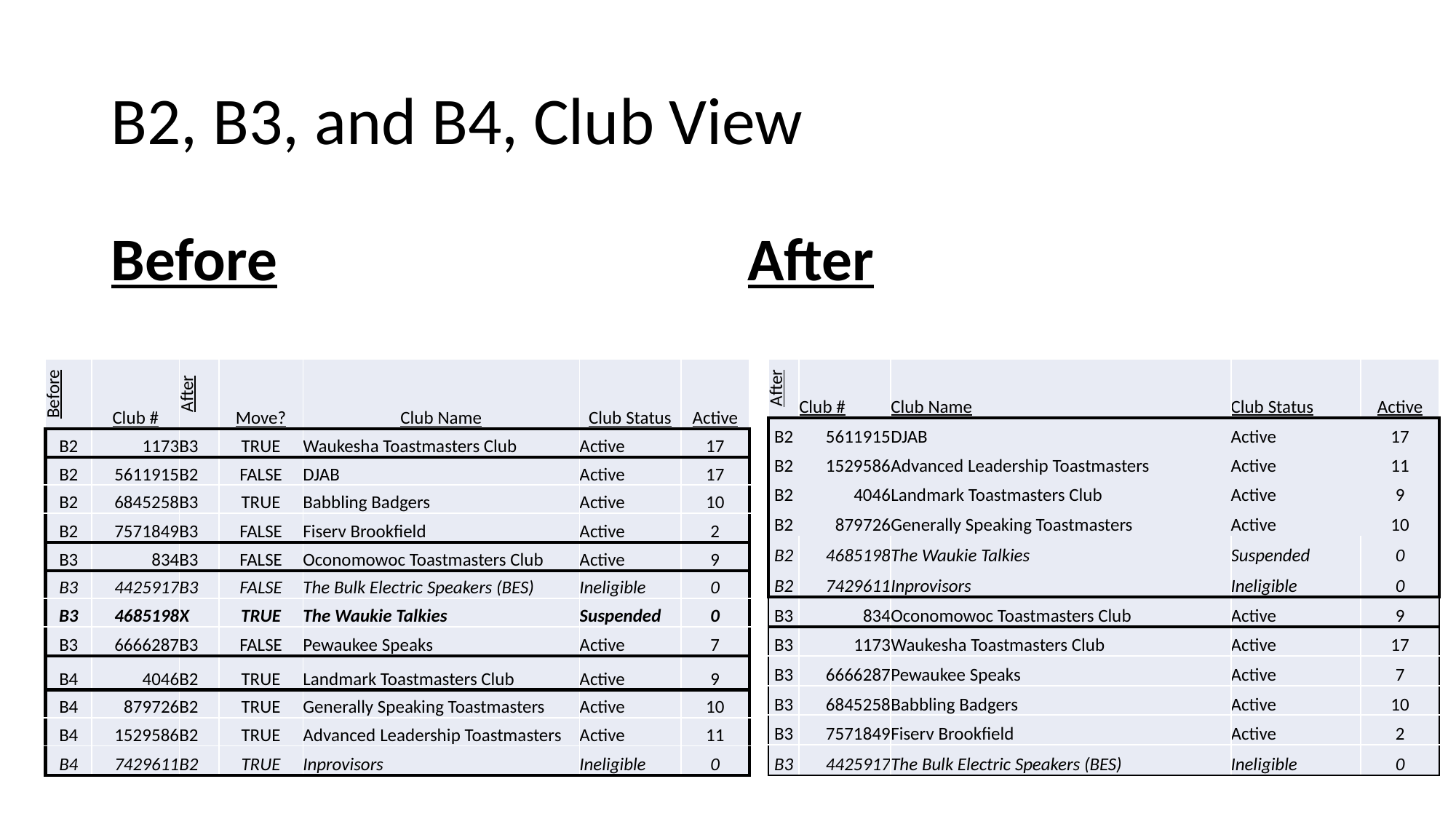

# B2, B3, and B4, Club View
Before
After
| Before | Club # | After | Move? | Club Name | Club Status | Active |
| --- | --- | --- | --- | --- | --- | --- |
| B2 | 1173 | B3 | TRUE | Waukesha Toastmasters Club | Active | 17 |
| B2 | 5611915 | B2 | FALSE | DJAB | Active | 17 |
| B2 | 6845258 | B3 | TRUE | Babbling Badgers | Active | 10 |
| B2 | 7571849 | B3 | FALSE | Fiserv Brookfield | Active | 2 |
| B3 | 834 | B3 | FALSE | Oconomowoc Toastmasters Club | Active | 9 |
| B3 | 4425917 | B3 | FALSE | The Bulk Electric Speakers (BES) | Ineligible | 0 |
| B3 | 4685198 | X | TRUE | The Waukie Talkies | Suspended | 0 |
| B3 | 6666287 | B3 | FALSE | Pewaukee Speaks | Active | 7 |
| B4 | 4046 | B2 | TRUE | Landmark Toastmasters Club | Active | 9 |
| B4 | 879726 | B2 | TRUE | Generally Speaking Toastmasters | Active | 10 |
| B4 | 1529586 | B2 | TRUE | Advanced Leadership Toastmasters | Active | 11 |
| B4 | 7429611 | B2 | TRUE | Inprovisors | Ineligible | 0 |
| After | Club # | Club Name | Club Status | Active |
| --- | --- | --- | --- | --- |
| B2 | 5611915 | DJAB | Active | 17 |
| B2 | 1529586 | Advanced Leadership Toastmasters | Active | 11 |
| B2 | 4046 | Landmark Toastmasters Club | Active | 9 |
| B2 | 879726 | Generally Speaking Toastmasters | Active | 10 |
| B2 | 4685198 | The Waukie Talkies | Suspended | 0 |
| B2 | 7429611 | Inprovisors | Ineligible | 0 |
| B3 | 834 | Oconomowoc Toastmasters Club | Active | 9 |
| B3 | 1173 | Waukesha Toastmasters Club | Active | 17 |
| B3 | 6666287 | Pewaukee Speaks | Active | 7 |
| B3 | 6845258 | Babbling Badgers | Active | 10 |
| B3 | 7571849 | Fiserv Brookfield | Active | 2 |
| B3 | 4425917 | The Bulk Electric Speakers (BES) | Ineligible | 0 |